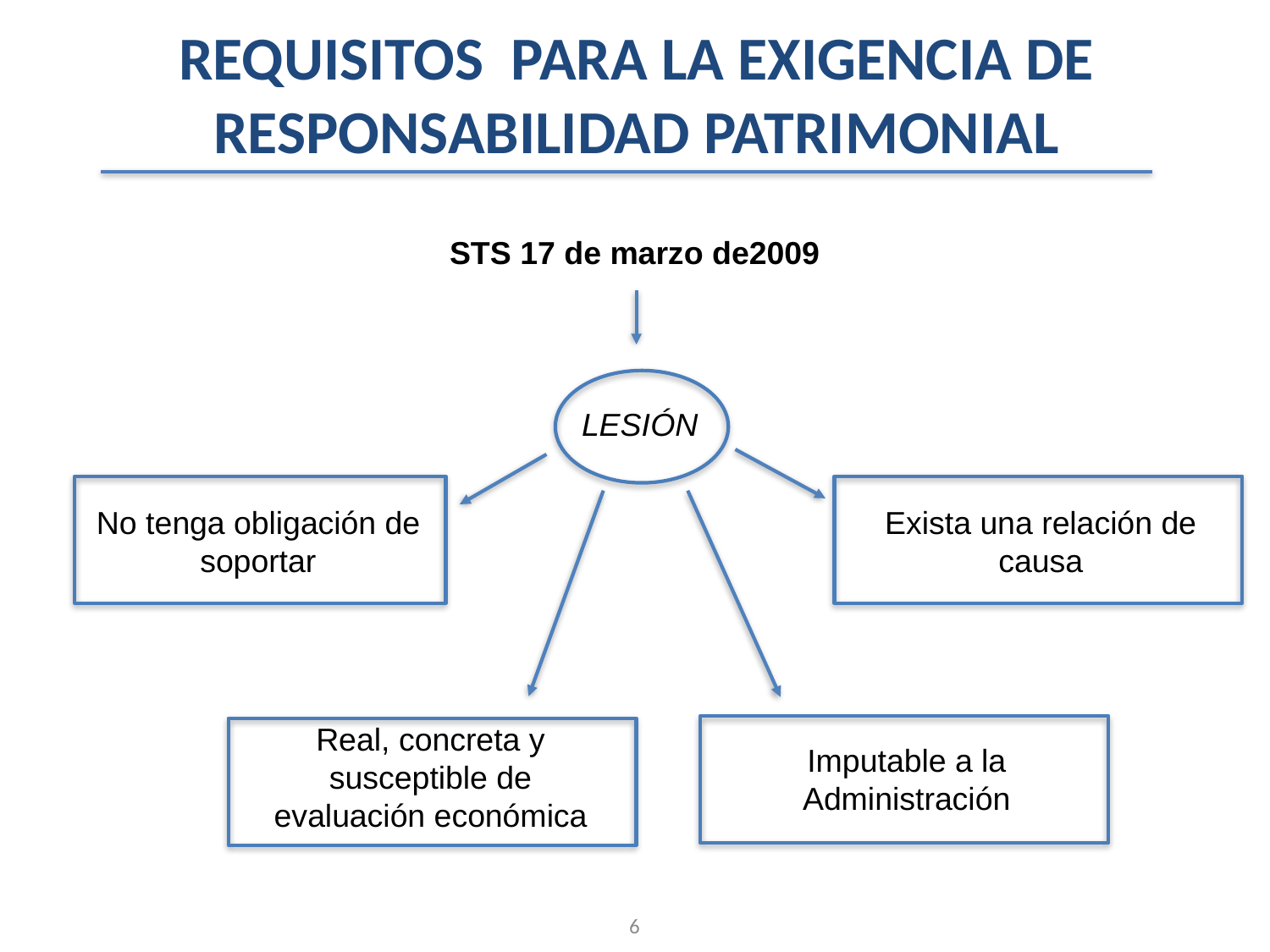

REQUISITOS  PARA LA EXIGENCIA DE RESPONSABILIDAD PATRIMONIAL
STS 17 de marzo de2009

LESIÓN

No tenga obligación de soportar
Exista una relación de causa
Real, concreta y susceptible de evaluación económica

Imputable a la Administración
6